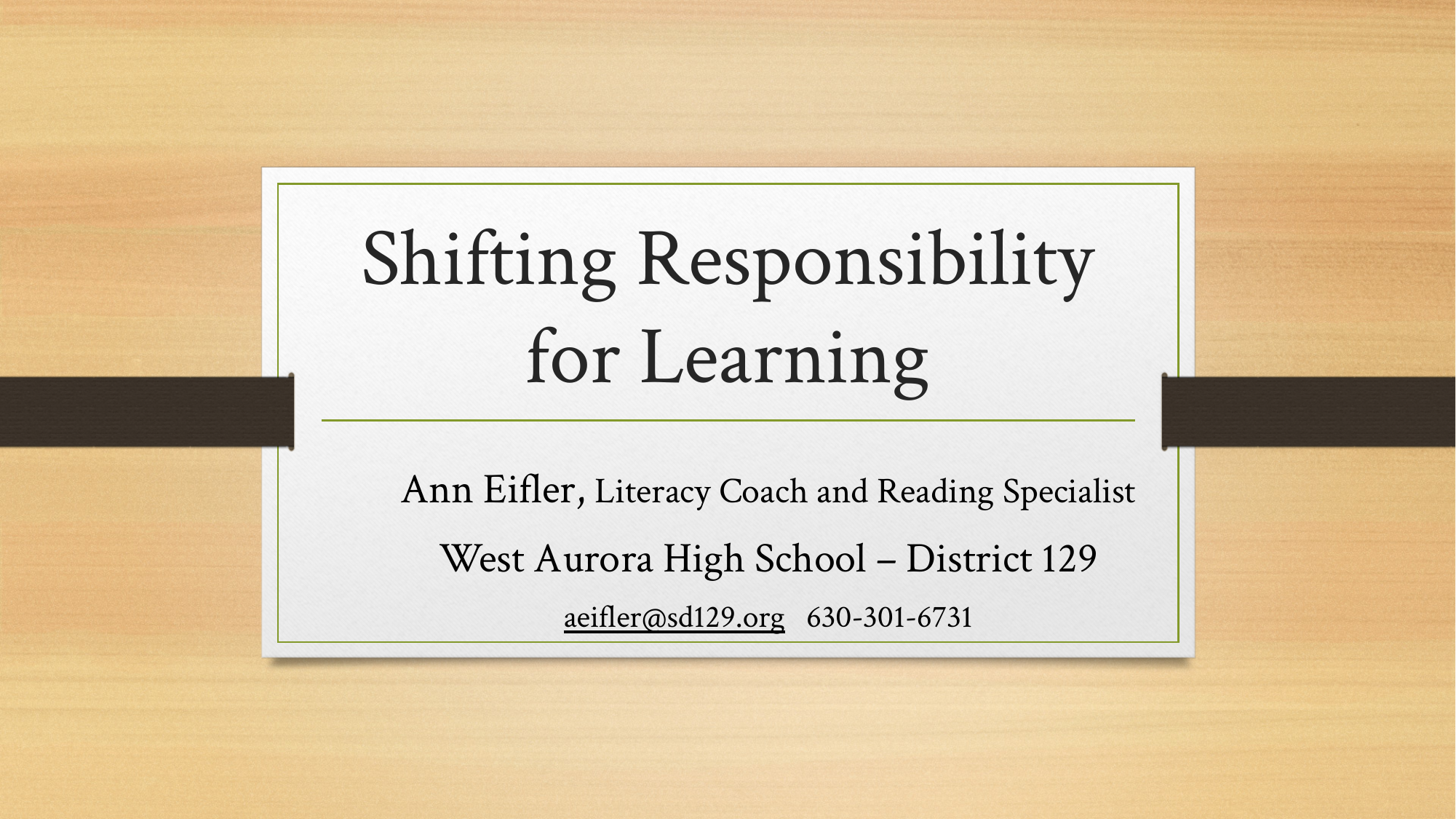

# Shifting Responsibility for Learning
Ann Eifler, Literacy Coach and Reading Specialist
West Aurora High School – District 129
aeifler@sd129.org   630-301-6731